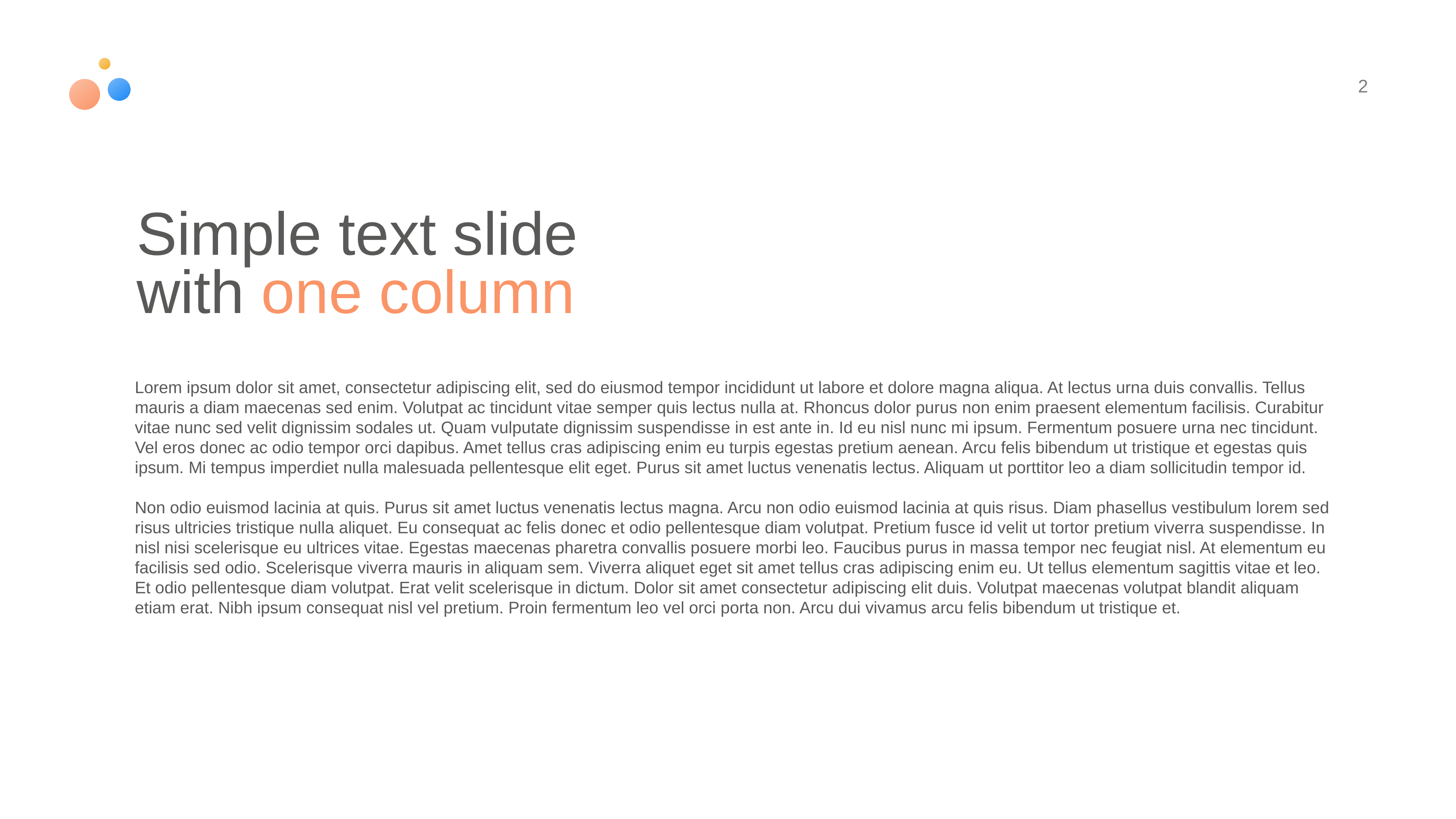

2
Simple text slide
with one column
Lorem ipsum dolor sit amet, consectetur adipiscing elit, sed do eiusmod tempor incididunt ut labore et dolore magna aliqua. At lectus urna duis convallis. Tellus mauris a diam maecenas sed enim. Volutpat ac tincidunt vitae semper quis lectus nulla at. Rhoncus dolor purus non enim praesent elementum facilisis. Curabitur vitae nunc sed velit dignissim sodales ut. Quam vulputate dignissim suspendisse in est ante in. Id eu nisl nunc mi ipsum. Fermentum posuere urna nec tincidunt. Vel eros donec ac odio tempor orci dapibus. Amet tellus cras adipiscing enim eu turpis egestas pretium aenean. Arcu felis bibendum ut tristique et egestas quis ipsum. Mi tempus imperdiet nulla malesuada pellentesque elit eget. Purus sit amet luctus venenatis lectus. Aliquam ut porttitor leo a diam sollicitudin tempor id.

Non odio euismod lacinia at quis. Purus sit amet luctus venenatis lectus magna. Arcu non odio euismod lacinia at quis risus. Diam phasellus vestibulum lorem sed risus ultricies tristique nulla aliquet. Eu consequat ac felis donec et odio pellentesque diam volutpat. Pretium fusce id velit ut tortor pretium viverra suspendisse. In nisl nisi scelerisque eu ultrices vitae. Egestas maecenas pharetra convallis posuere morbi leo. Faucibus purus in massa tempor nec feugiat nisl. At elementum eu facilisis sed odio. Scelerisque viverra mauris in aliquam sem. Viverra aliquet eget sit amet tellus cras adipiscing enim eu. Ut tellus elementum sagittis vitae et leo. Et odio pellentesque diam volutpat. Erat velit scelerisque in dictum. Dolor sit amet consectetur adipiscing elit duis. Volutpat maecenas volutpat blandit aliquam etiam erat. Nibh ipsum consequat nisl vel pretium. Proin fermentum leo vel orci porta non. Arcu dui vivamus arcu felis bibendum ut tristique et.